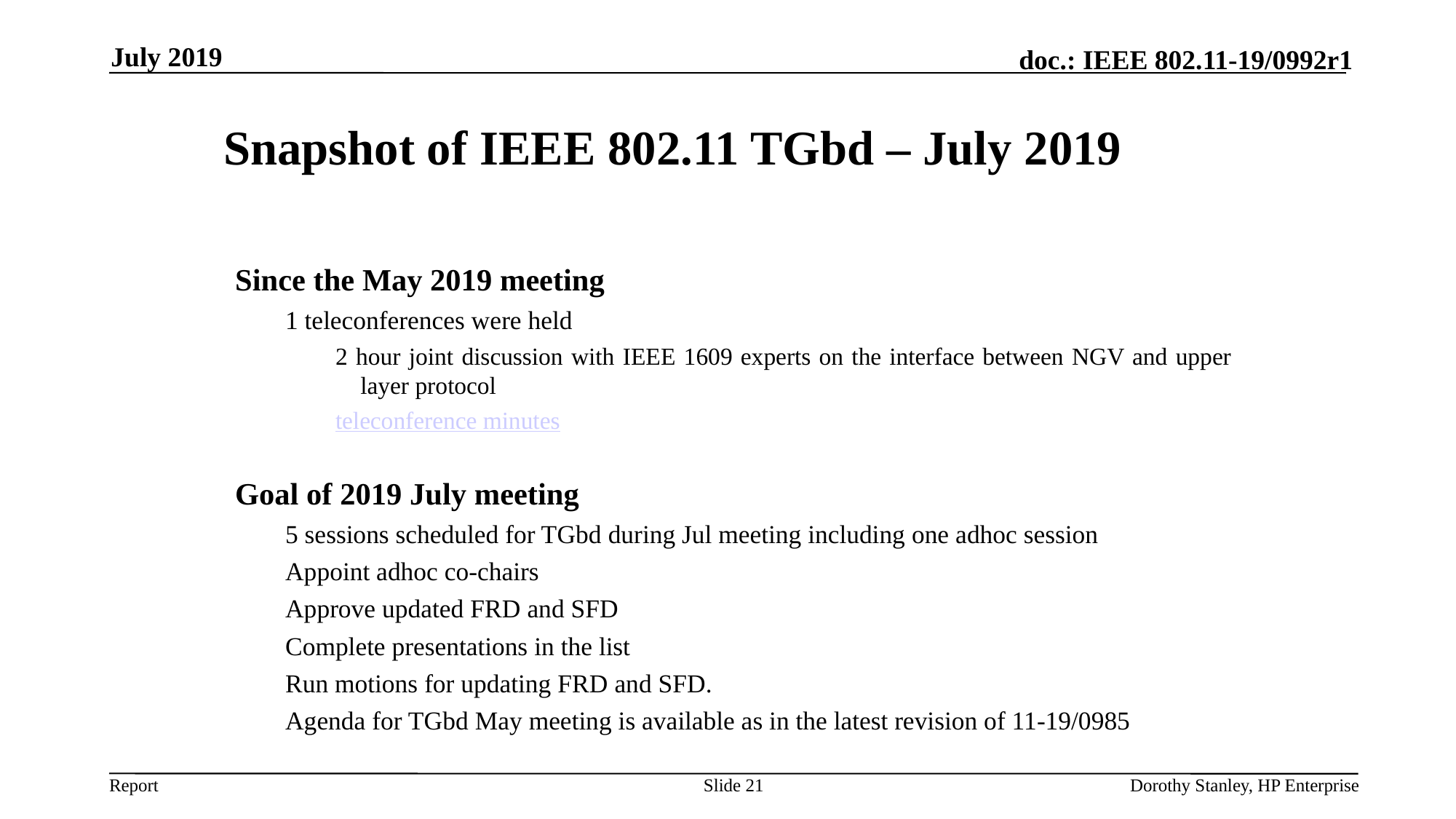

July 2019
Snapshot of IEEE 802.11 TGbd – July 2019
Since the May 2019 meeting
1 teleconferences were held
2 hour joint discussion with IEEE 1609 experts on the interface between NGV and upper layer protocol
teleconference minutes

Goal of 2019 July meeting
5 sessions scheduled for TGbd during Jul meeting including one adhoc session
Appoint adhoc co-chairs
Approve updated FRD and SFD
Complete presentations in the list
Run motions for updating FRD and SFD.
Agenda for TGbd May meeting is available as in the latest revision of 11-19/0985
Slide 21
Dorothy Stanley, HP Enterprise